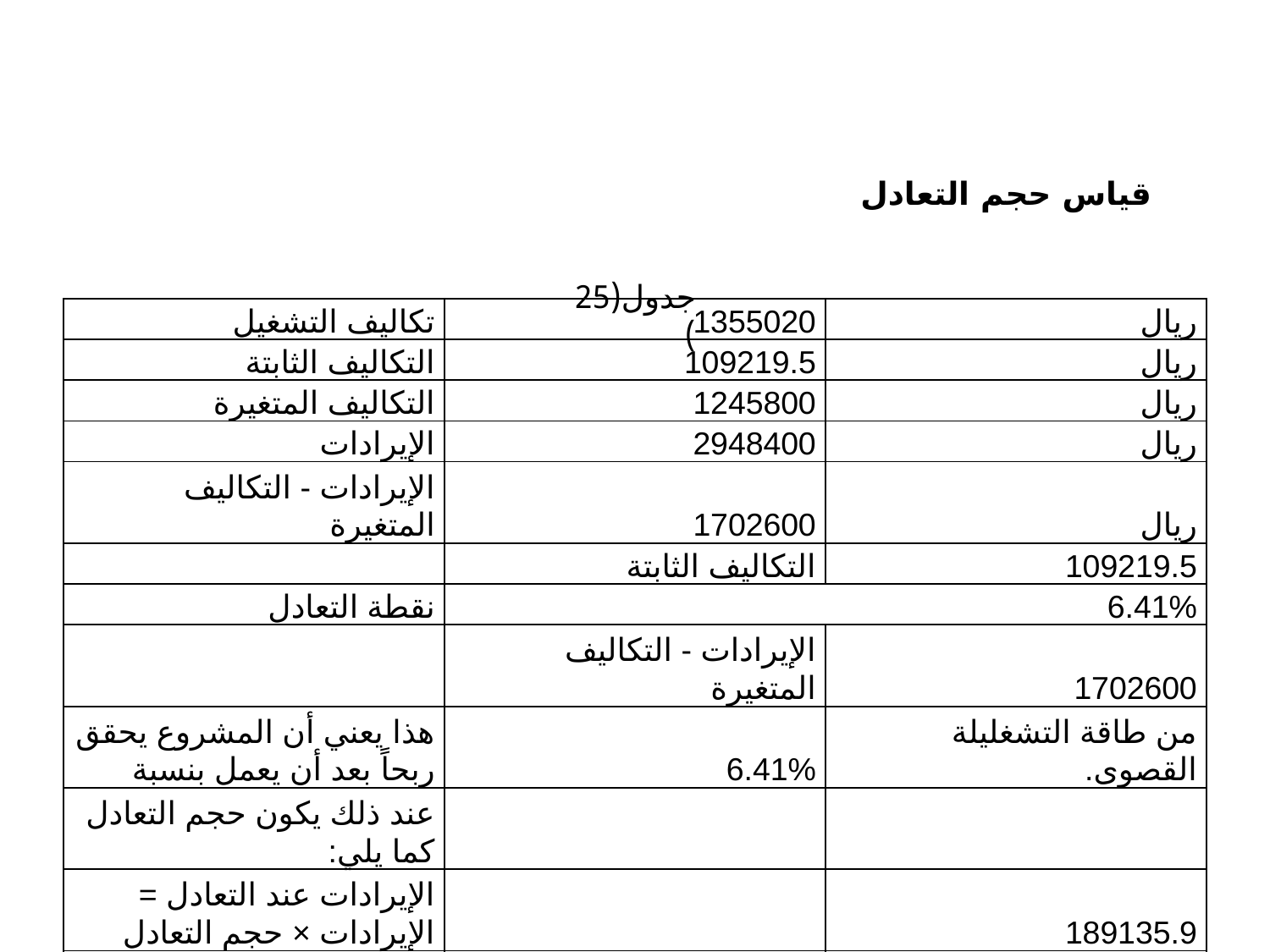

قياس حجم التعادل

 جدول(25)
| تكاليف التشغيل | 1355020 | ريال |
| --- | --- | --- |
| التكاليف الثابتة | 109219.5 | ريال |
| التكاليف المتغيرة | 1245800 | ريال |
| الإيرادات | 2948400 | ريال |
| الإيرادات - التكاليف المتغيرة | 1702600 | ريال |
|  | التكاليف الثابتة | 109219.5 |
| نقطة التعادل |  | 6.41% |
|  | الإيرادات - التكاليف المتغيرة | 1702600 |
| هذا يعني أن المشروع يحقق ربحاً بعد أن يعمل بنسبة | 6.41% | من طاقة التشغليلة القصوى. |
| عند ذلك يكون حجم التعادل كما يلي: |  |  |
| الإيرادات عند التعادل = الإيرادات × حجم التعادل |  | 189135.9 |
| التكاليف عند التعادل = التكاليف المتغيرة × حجم التعادل + الثابتة |  | 189135.9 |